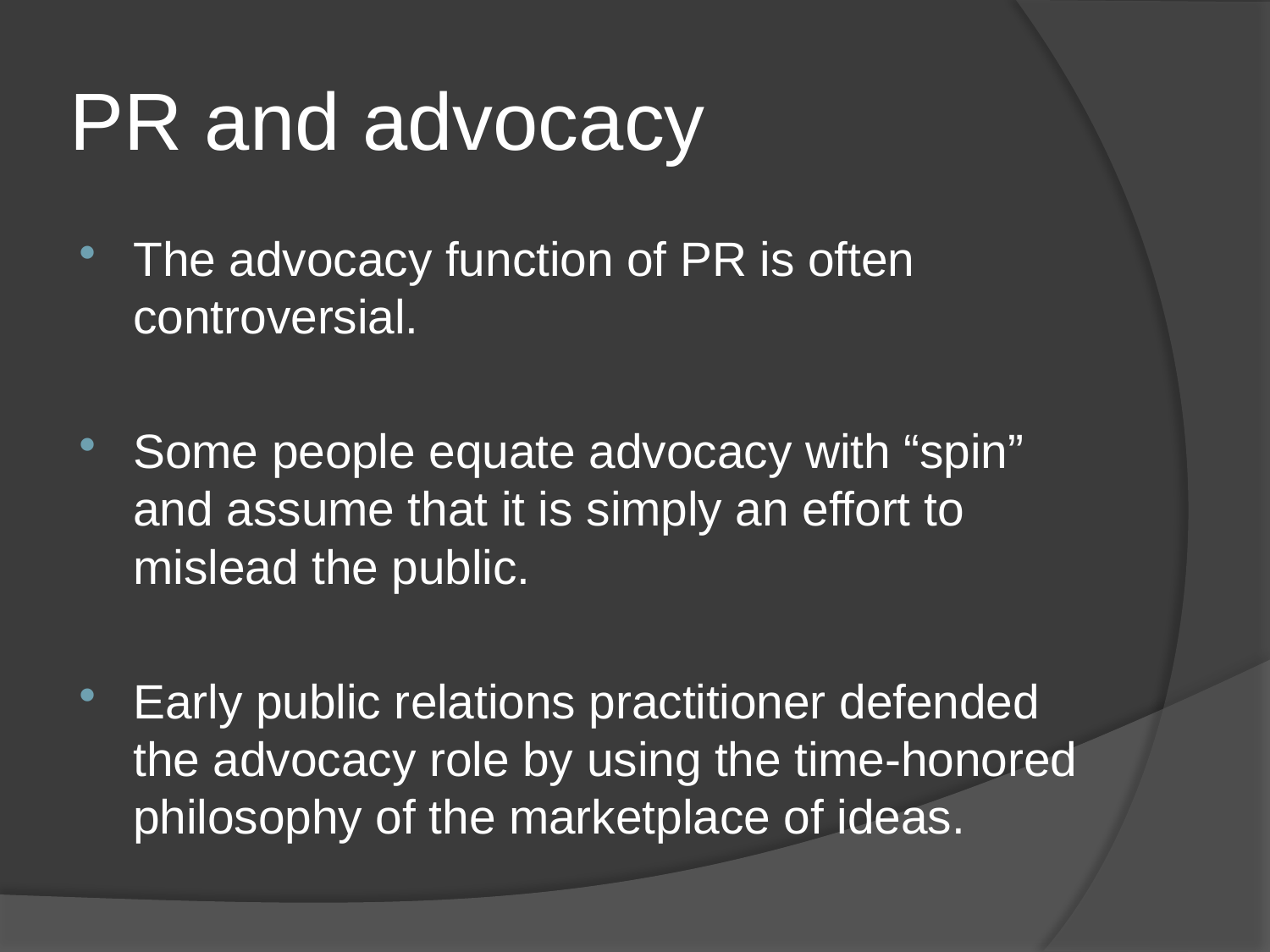

# PR and advocacy
The advocacy function of PR is often controversial.

Some people equate advocacy with “spin” and assume that it is simply an effort to mislead the public.

Early public relations practitioner defended the advocacy role by using the time-honored philosophy of the marketplace of ideas.